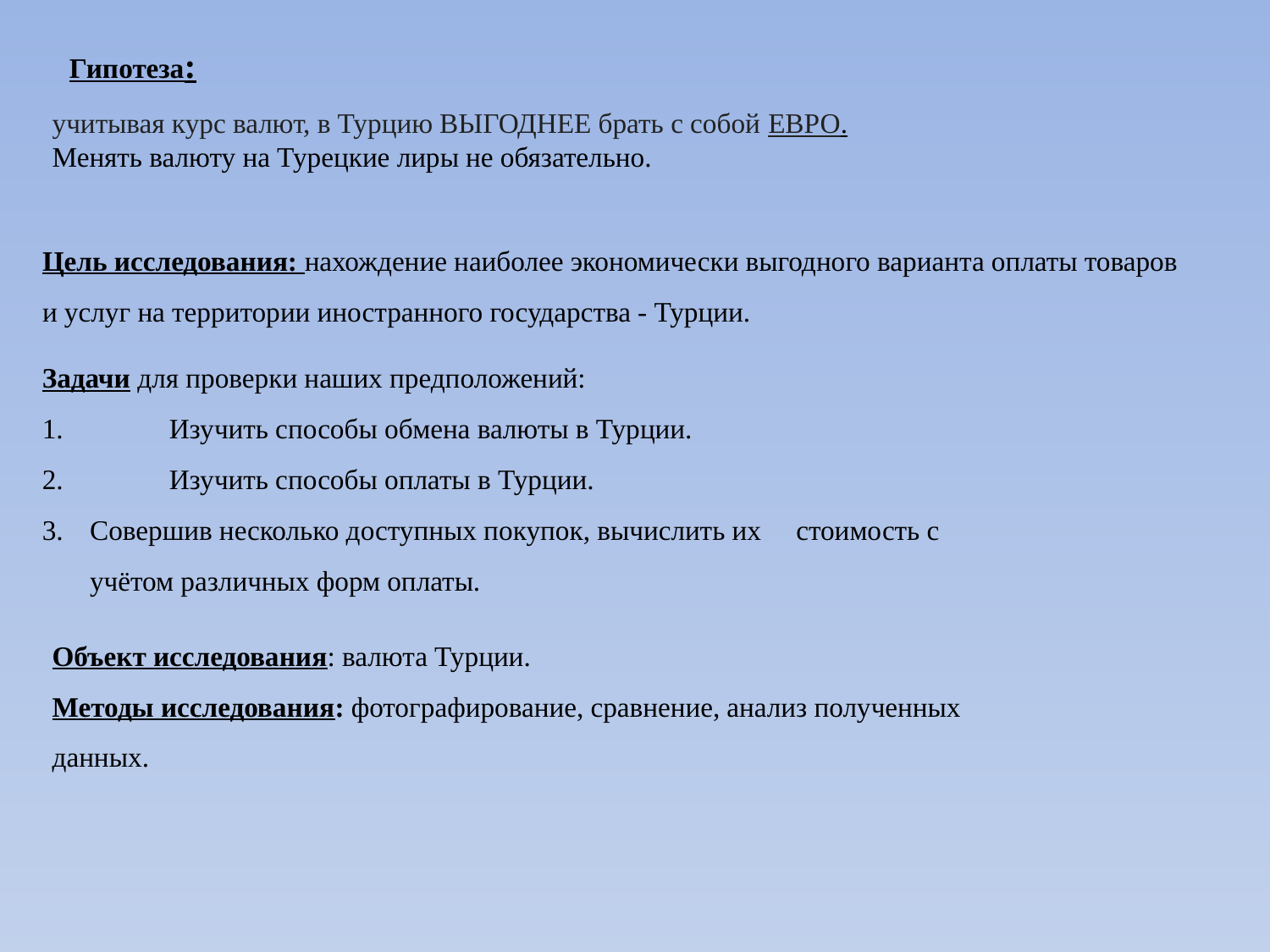

# Гипотеза:
учитывая курс валют, в Турцию ВЫГОДНЕЕ брать с собой ЕВРО.
Менять валюту на Турецкие лиры не обязательно.

Цель исследования: нахождение наиболее экономически выгодного варианта оплаты товаров и услуг на территории иностранного государства - Турции.

Задачи для проверки наших предположений:
1.	Изучить способы обмена валюты в Турции.
2.	Изучить способы оплаты в Турции.
Совершив несколько доступных покупок, вычислить их     стоимость с учётом различных форм оплаты.
Объект исследования: валюта Турции.
Методы исследования: фотографирование, сравнение, анализ полученных данных.